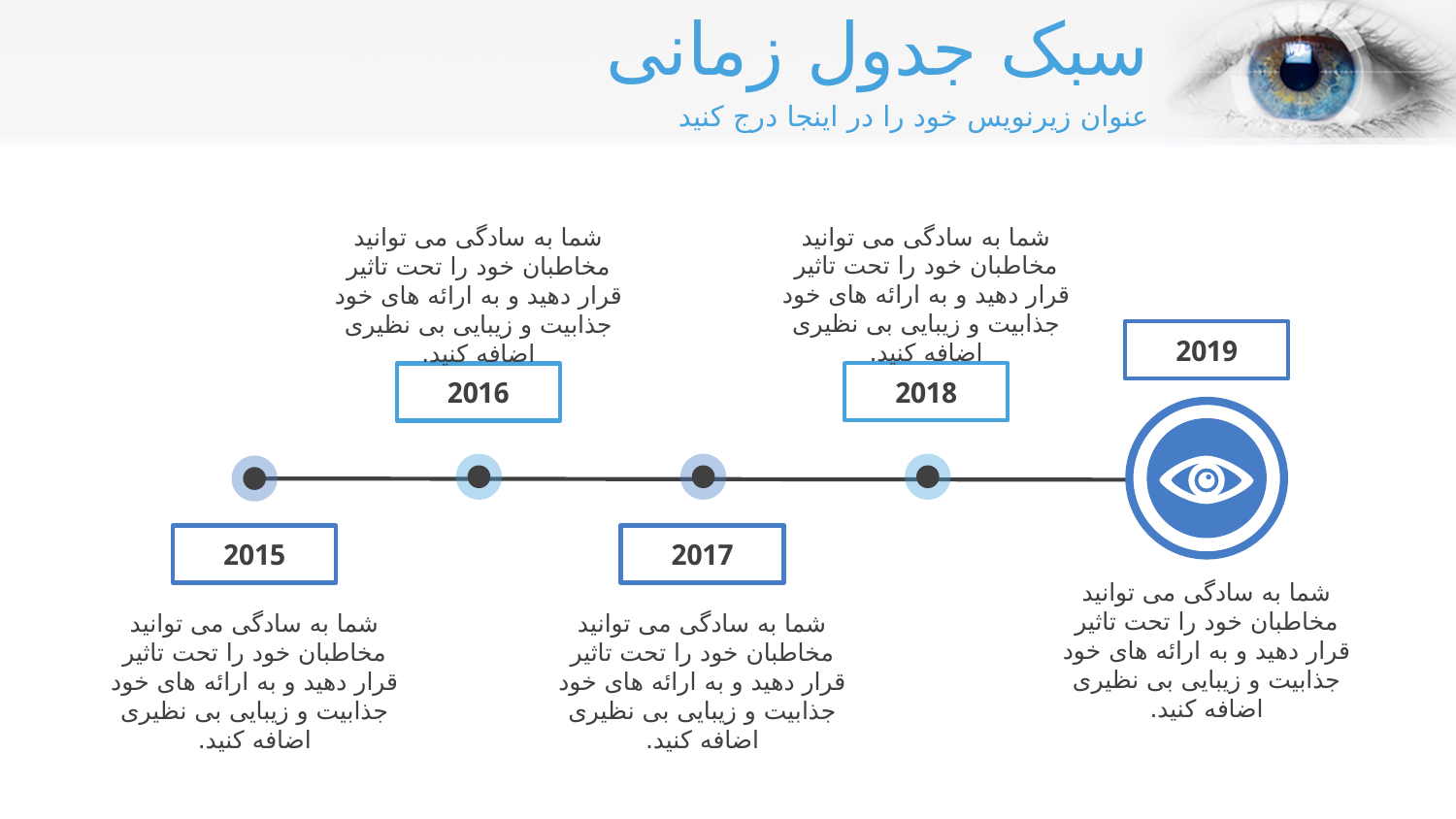

سبک جدول زمانی
عنوان زیرنویس خود را در اینجا درج کنید
شما به سادگی می توانید مخاطبان خود را تحت تاثیر قرار دهید و به ارائه های خود جذابیت و زیبایی بی نظیری اضافه کنید.
شما به سادگی می توانید مخاطبان خود را تحت تاثیر قرار دهید و به ارائه های خود جذابیت و زیبایی بی نظیری اضافه کنید.
2019
2018
2016

2015
2017
شما به سادگی می توانید مخاطبان خود را تحت تاثیر قرار دهید و به ارائه های خود جذابیت و زیبایی بی نظیری اضافه کنید.
شما به سادگی می توانید مخاطبان خود را تحت تاثیر قرار دهید و به ارائه های خود جذابیت و زیبایی بی نظیری اضافه کنید.
شما به سادگی می توانید مخاطبان خود را تحت تاثیر قرار دهید و به ارائه های خود جذابیت و زیبایی بی نظیری اضافه کنید.